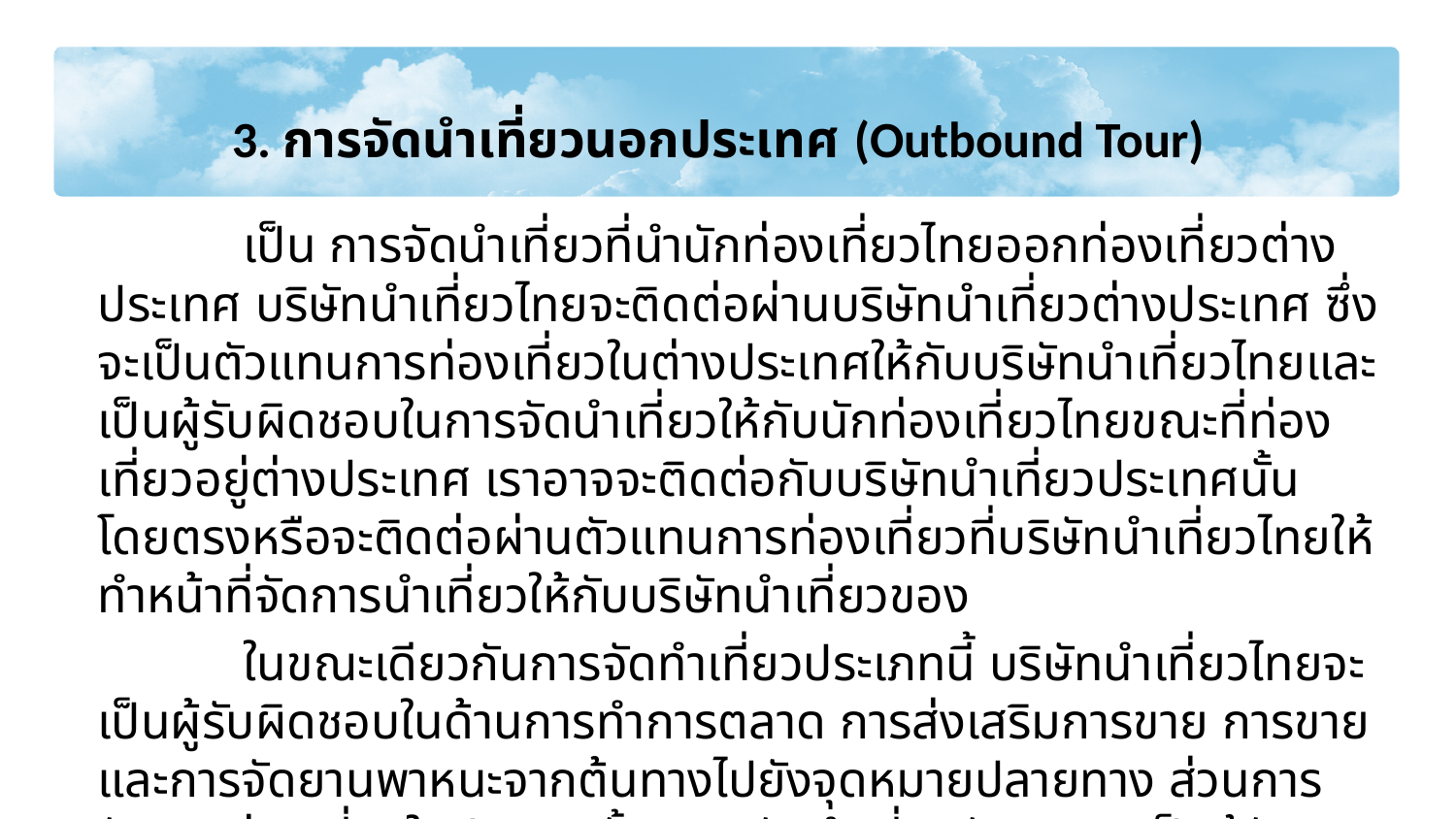

# 3. การจัดนำเที่ยวนอกประเทศ (Outbound Tour)
 		เป็น การจัดนำเที่ยวที่นำนักท่องเที่ยวไทยออกท่องเที่ยวต่างประเทศ บริษัทนำเที่ยวไทยจะติดต่อผ่านบริษัทนำเที่ยวต่างประเทศ ซึ่งจะเป็นตัวแทนการท่องเที่ยวในต่างประเทศให้กับบริษัทนำเที่ยวไทยและเป็นผู้รับผิดชอบในการจัดนำเที่ยวให้กับนักท่องเที่ยวไทยขณะที่ท่องเที่ยวอยู่ต่างประเทศ เราอาจจะติดต่อกับบริษัทนำเที่ยวประเทศนั้นโดยตรงหรือจะติดต่อผ่านตัวแทนการท่องเที่ยวที่บริษัทนำเที่ยวไทยให้ทำหน้าที่จัดการนำเที่ยวให้กับบริษัทนำเที่ยวของ
		ในขณะเดียวกันการจัดทำเที่ยวประเภทนี้ บริษัทนำเที่ยวไทยจะเป็นผู้รับผิดชอบในด้านการทำการตลาด การส่งเสริมการขาย การขายและการจัดยานพาหนะจากต้นทางไปยังจุดหมายปลายทาง ส่วนการจัดการท่องเที่ยวในประเทศนั้นๆ บริษัทนำเที่ยวตัวแทนจะเป็นผู้จัดการทั้งหมด